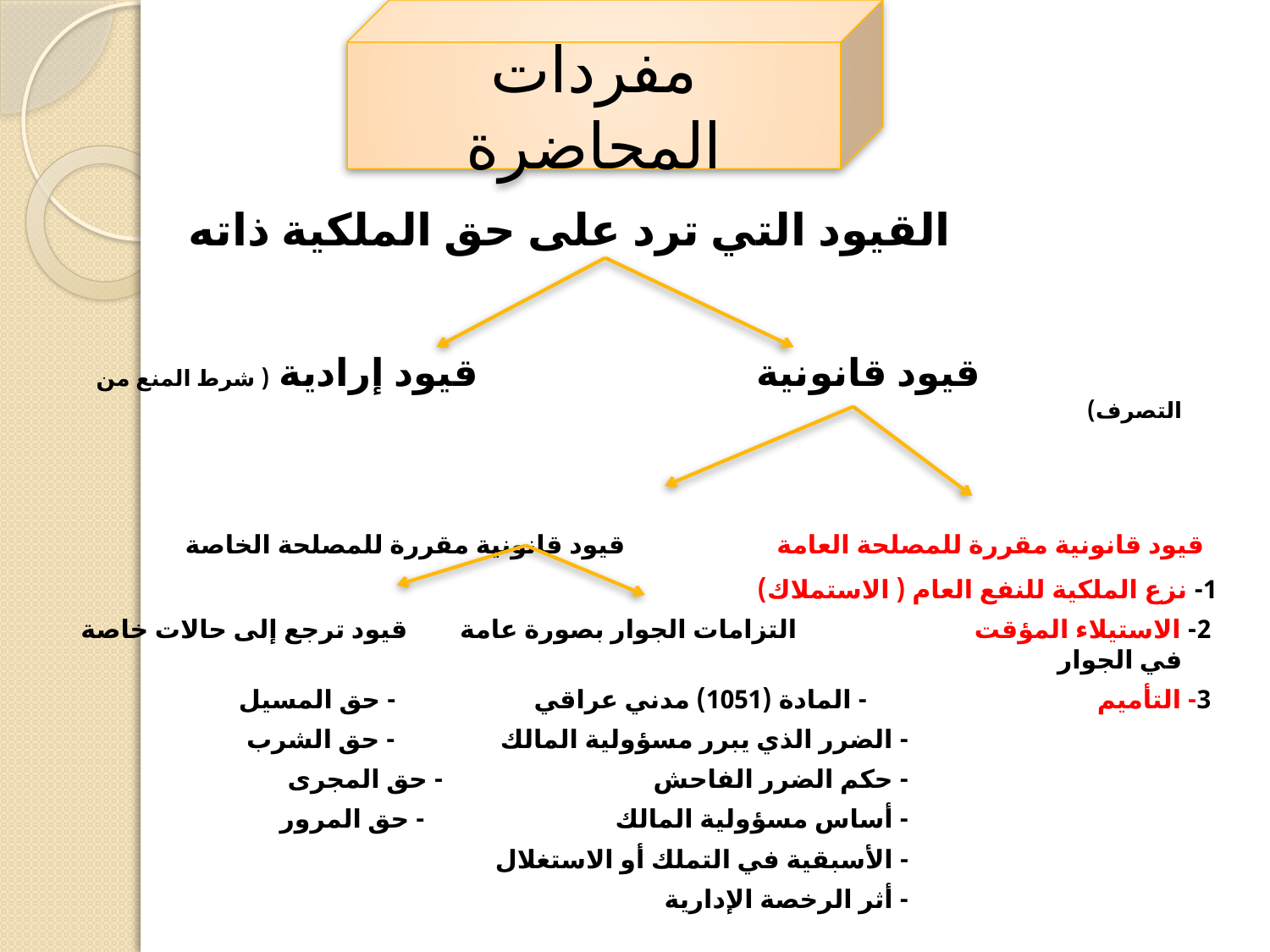

مفردات المحاضرة
#
          القيود التي ترد على حق الملكية ذاته

                  قيود قانونية                            قيود إرادية ( شرط المنع من التصرف)

 قيود قانونية مقررة للمصلحة العامة                       قيود قانونية مقررة للمصلحة الخاصة
1- نزع الملكية للنفع العام ( الاستملاك)
 2- الاستيلاء المؤقت                           التزامات الجوار بصورة عامة        قيود ترجع إلى حالات خاصة في الجوار
 3- التأميم                                   - المادة (1051) مدني عراقي                     - حق المسيل
                                               - الضرر الذي يبرر مسؤولية المالك                - حق الشرب
                                               - حكم الضرر الفاحش                                - حق المجرى
                                               - أساس مسؤولية المالك                             - حق المرور
                                               - الأسبقية في التملك أو الاستغلال
                                               - أثر الرخصة الإدارية